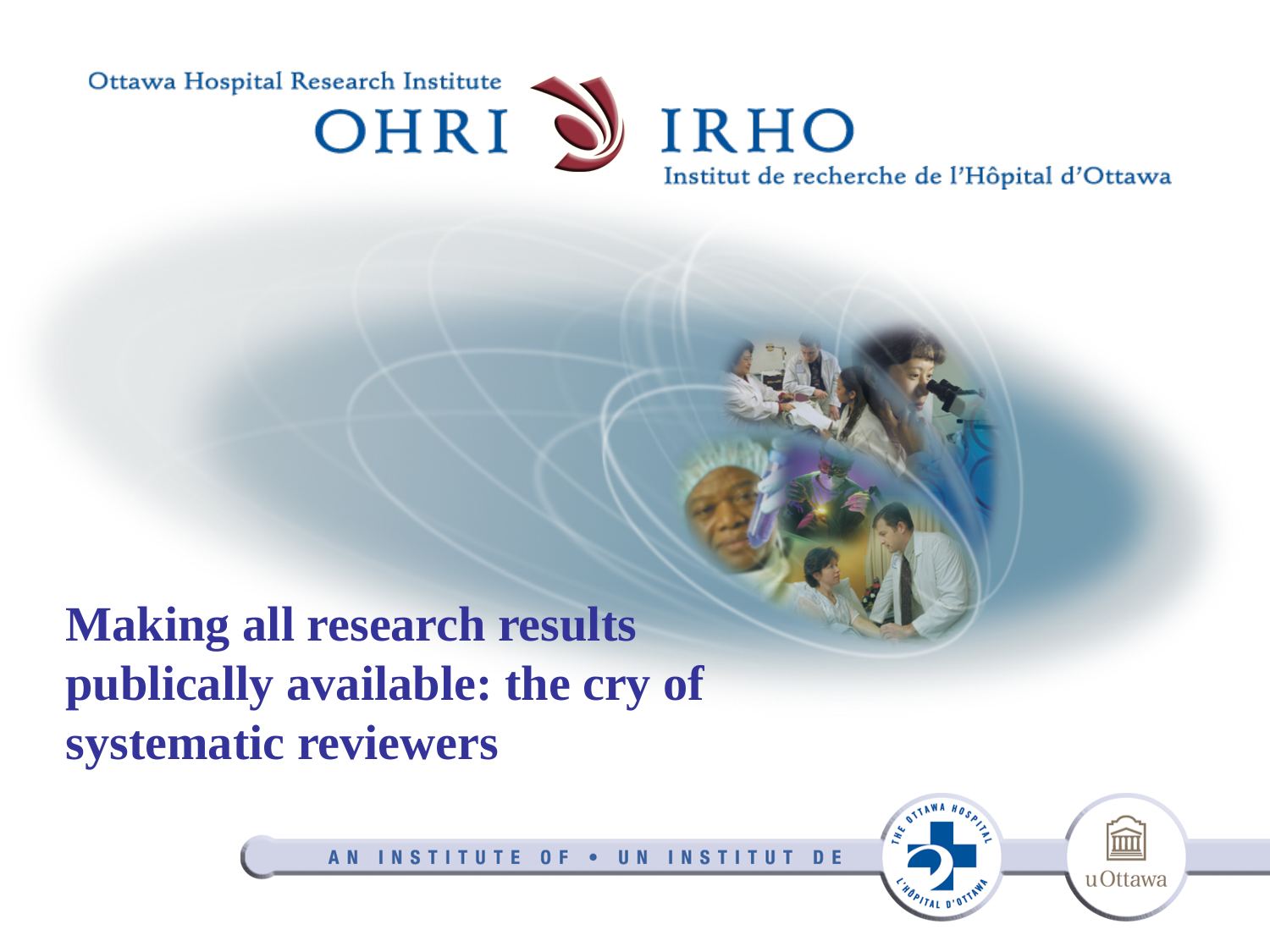

# Making all research results publically available: the cry of systematic reviewers